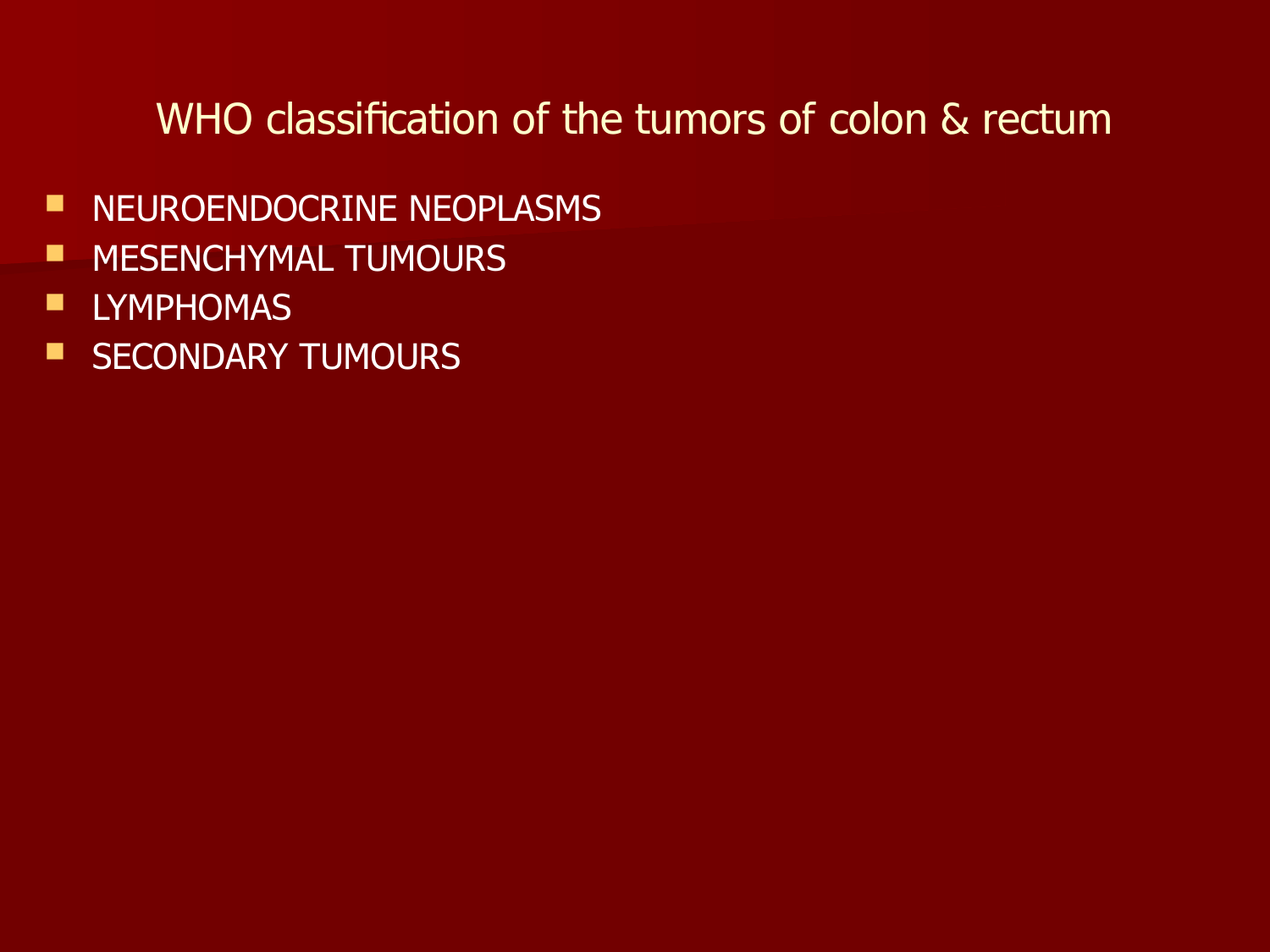

# WHO classification of the tumors of colon & rectum
NEUROENDOCRINE NEOPLASMS
MESENCHYMAL TUMOURS
LYMPHOMAS
SECONDARY TUMOURS